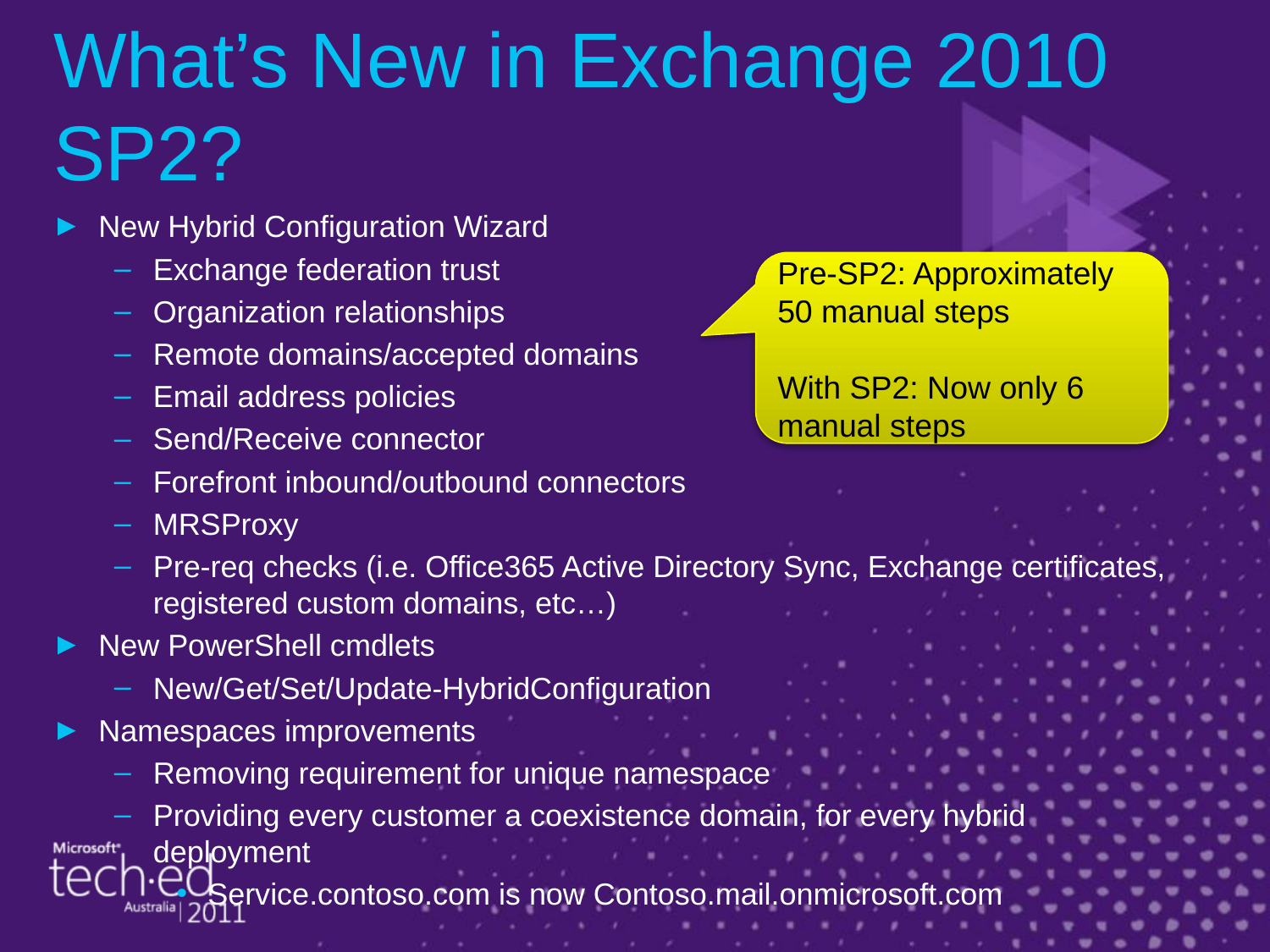

# What’s New in Exchange 2010 SP2?
New Hybrid Configuration Wizard
Exchange federation trust
Organization relationships
Remote domains/accepted domains
Email address policies
Send/Receive connector
Forefront inbound/outbound connectors
MRSProxy
Pre-req checks (i.e. Office365 Active Directory Sync, Exchange certificates, registered custom domains, etc…)
New PowerShell cmdlets
New/Get/Set/Update-HybridConfiguration
Namespaces improvements
Removing requirement for unique namespace
Providing every customer a coexistence domain, for every hybrid deployment
Service.contoso.com is now Contoso.mail.onmicrosoft.com
Pre-SP2: Approximately 50 manual steps

With SP2: Now only 6 manual steps